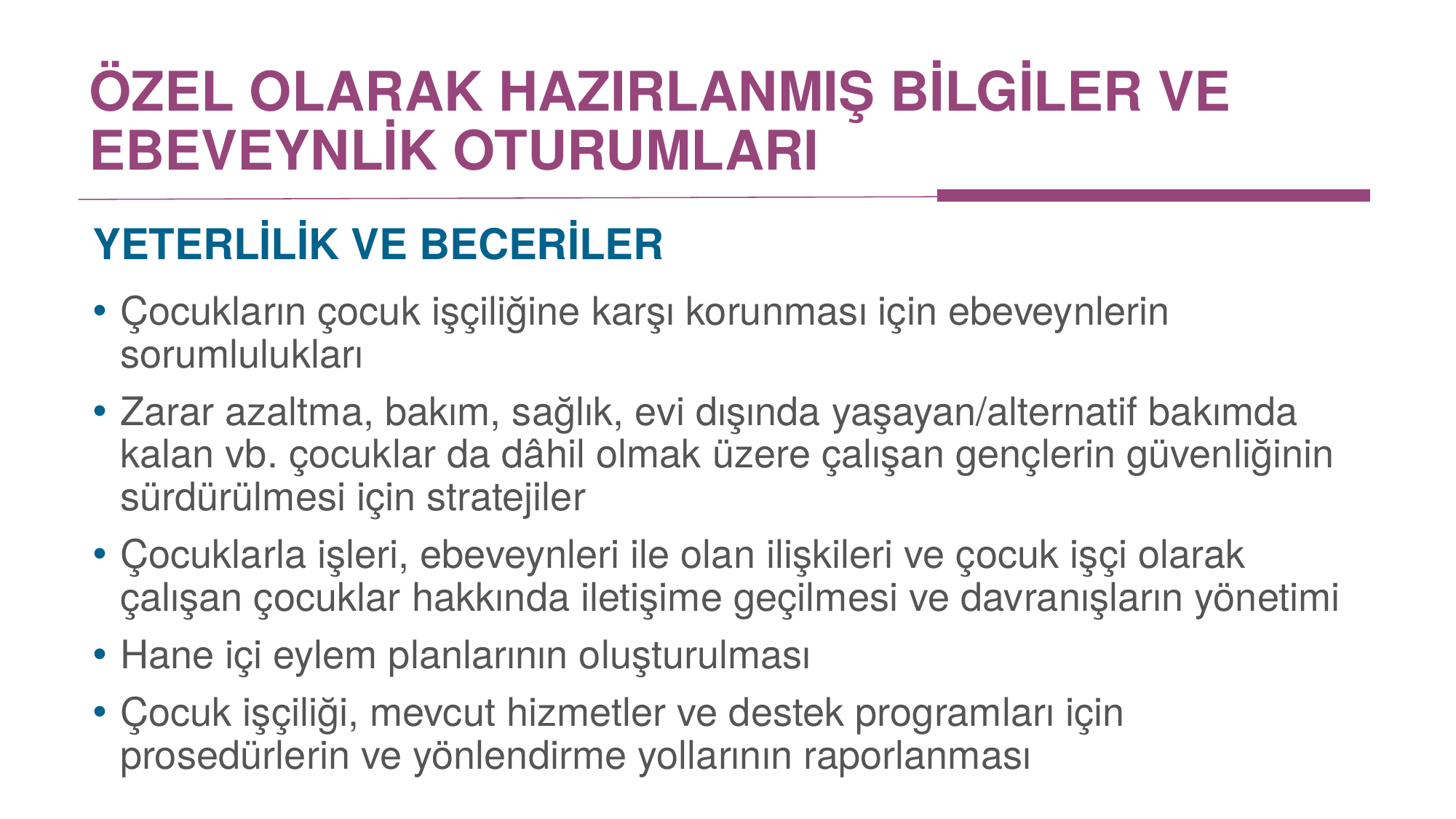

# ÖZEL OLARAK HAZIRLANMIŞ BİLGİLER VE EBEVEYNLİK OTURUMLARI
YETERLİLİK VE BECERİLER
Çocukların çocuk işçiliğine karşı korunması için ebeveynlerin sorumlulukları
Zarar azaltma, bakım, sağlık, evi dışında yaşayan/alternatif bakımda kalan vb. çocuklar da dâhil olmak üzere çalışan gençlerin güvenliğinin sürdürülmesi için stratejiler
Çocuklarla işleri, ebeveynleri ile olan ilişkileri ve çocuk işçi olarak çalışan çocuklar hakkında iletişime geçilmesi ve davranışların yönetimi
Hane içi eylem planlarının oluşturulması
Çocuk işçiliği, mevcut hizmetler ve destek programları için prosedürlerin ve yönlendirme yollarının raporlanması